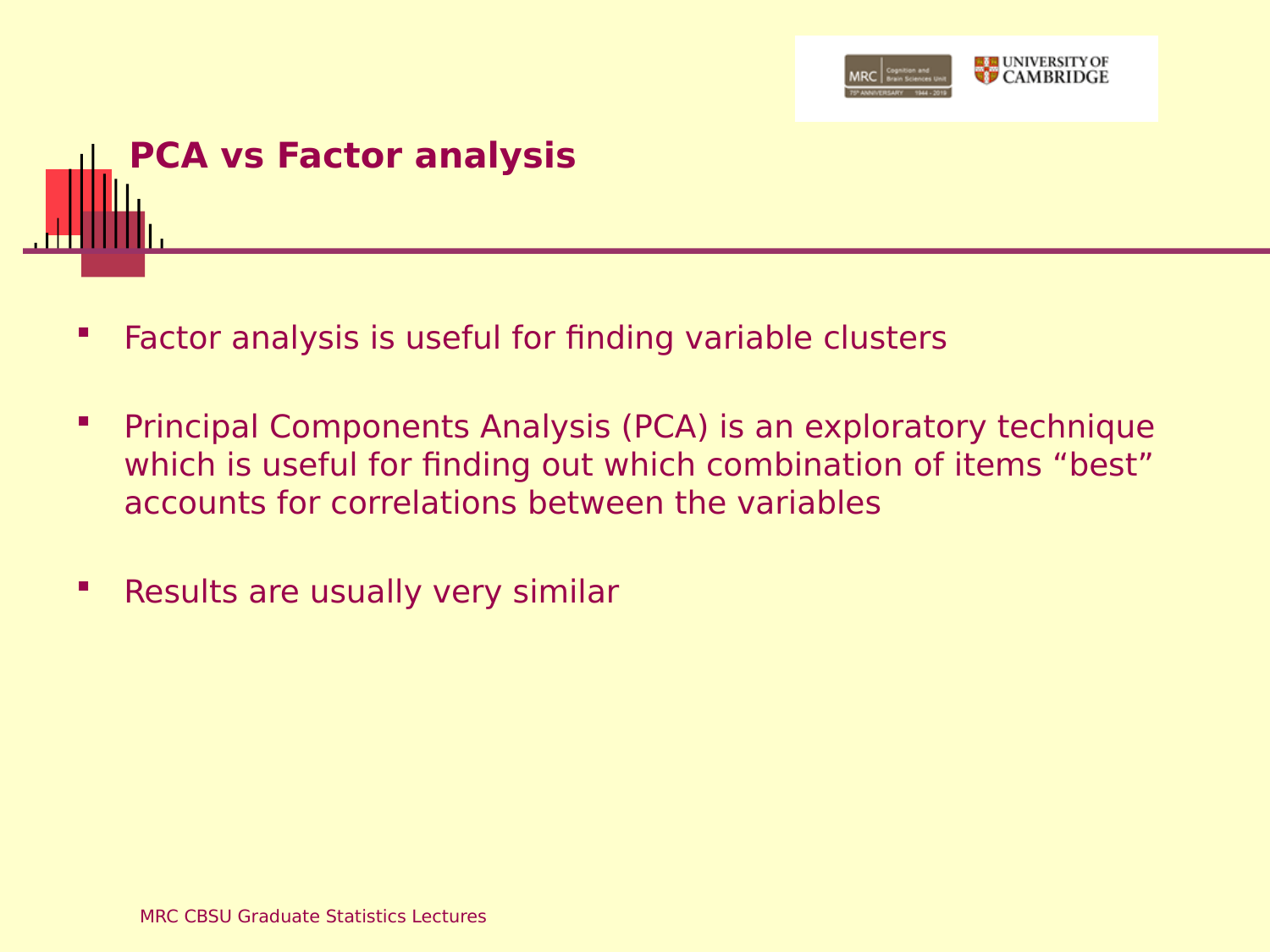

# PCA vs Factor analysis

Factor analysis is useful for finding variable clusters

Principal Components Analysis (PCA) is an exploratory technique which is useful for finding out which combination of items “best” accounts for correlations between the variables

Results are usually very similar
MRC CBSU Graduate Statistics Lectures